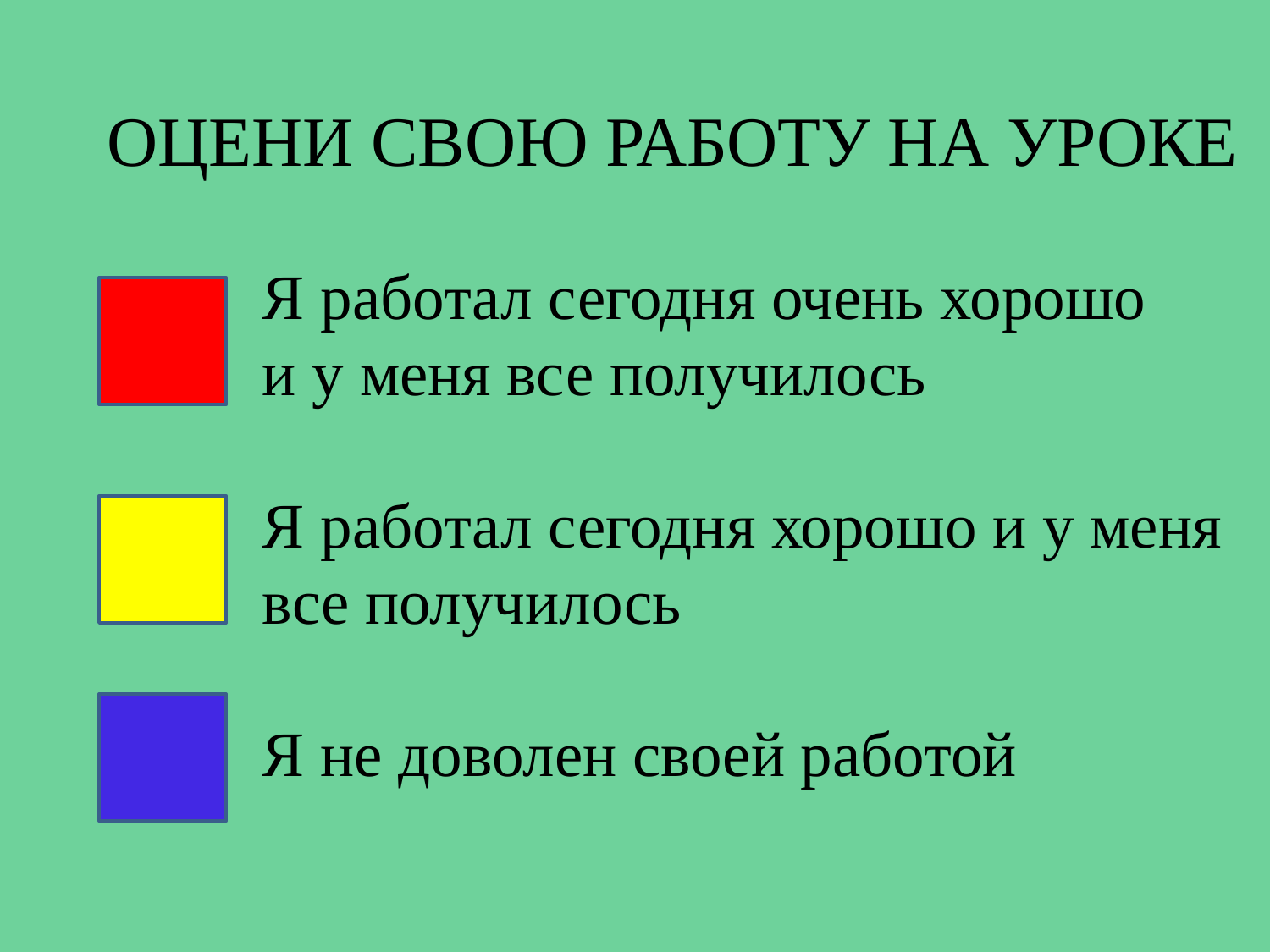

ОЦЕНИ СВОЮ РАБОТУ НА УРОКЕ

            Я работал сегодня очень хорошо
            и у меня все получилось

            Я работал сегодня хорошо и у меня
            все получилось

            Я не доволен своей работой